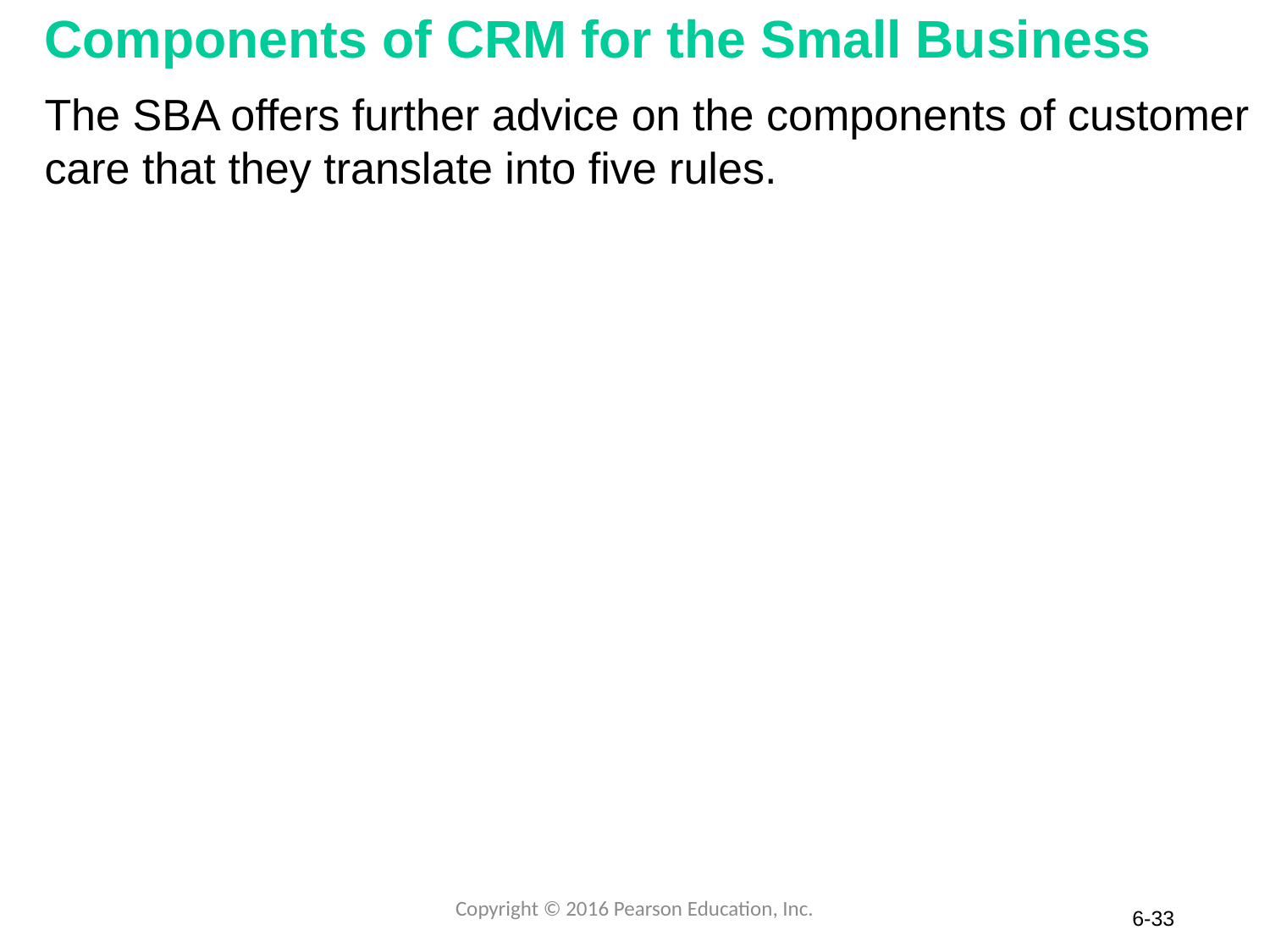

# Components of CRM for the Small Business
The SBA offers further advice on the components of customer care that they translate into five rules.

Copyright © 2016 Pearson Education, Inc.